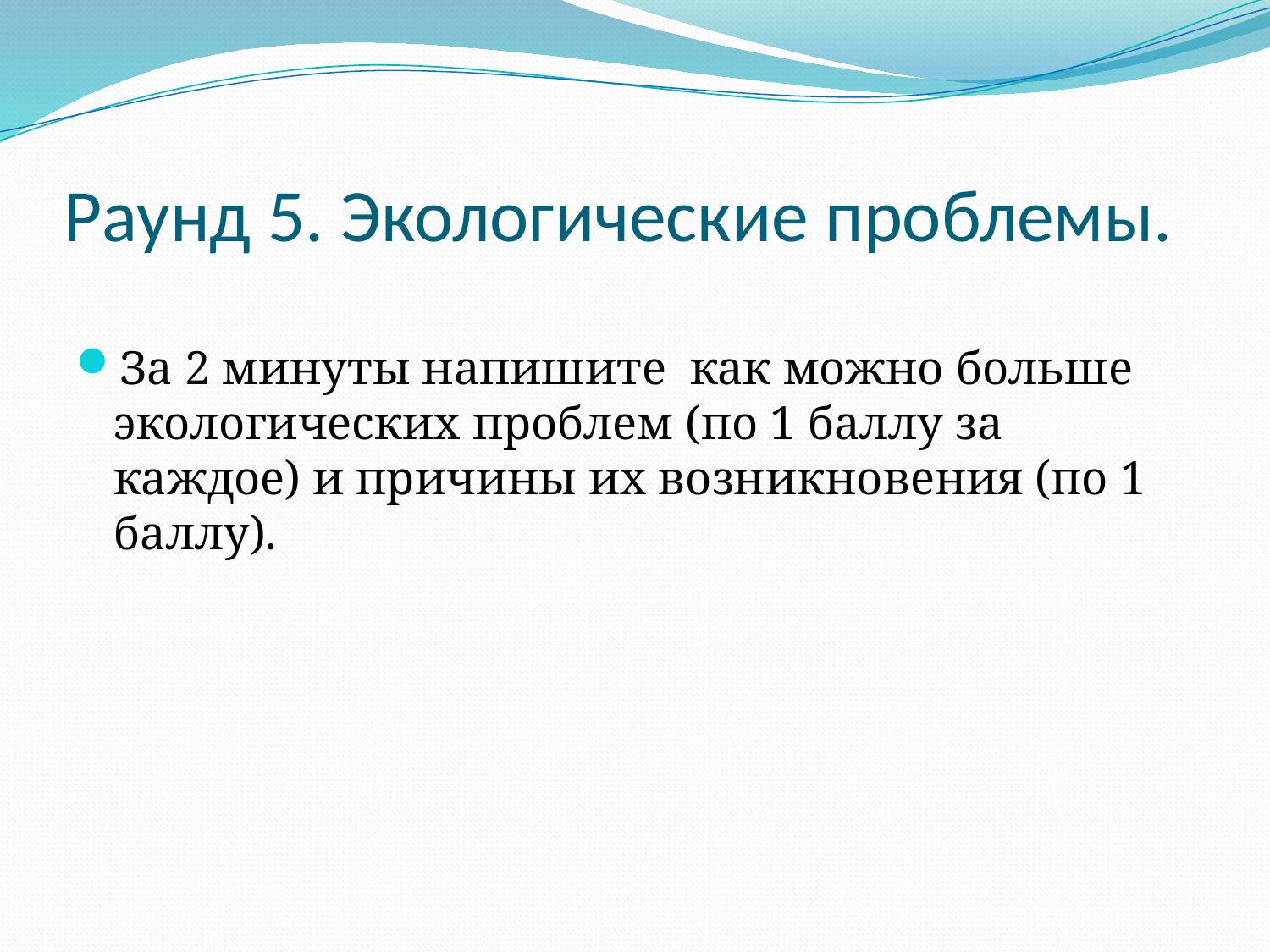

# Раунд 5. Экологические проблемы.

За 2 минуты напишите  как можно больше экологических проблем (по 1 баллу за каждое) и причины их возникновения (по 1 баллу).